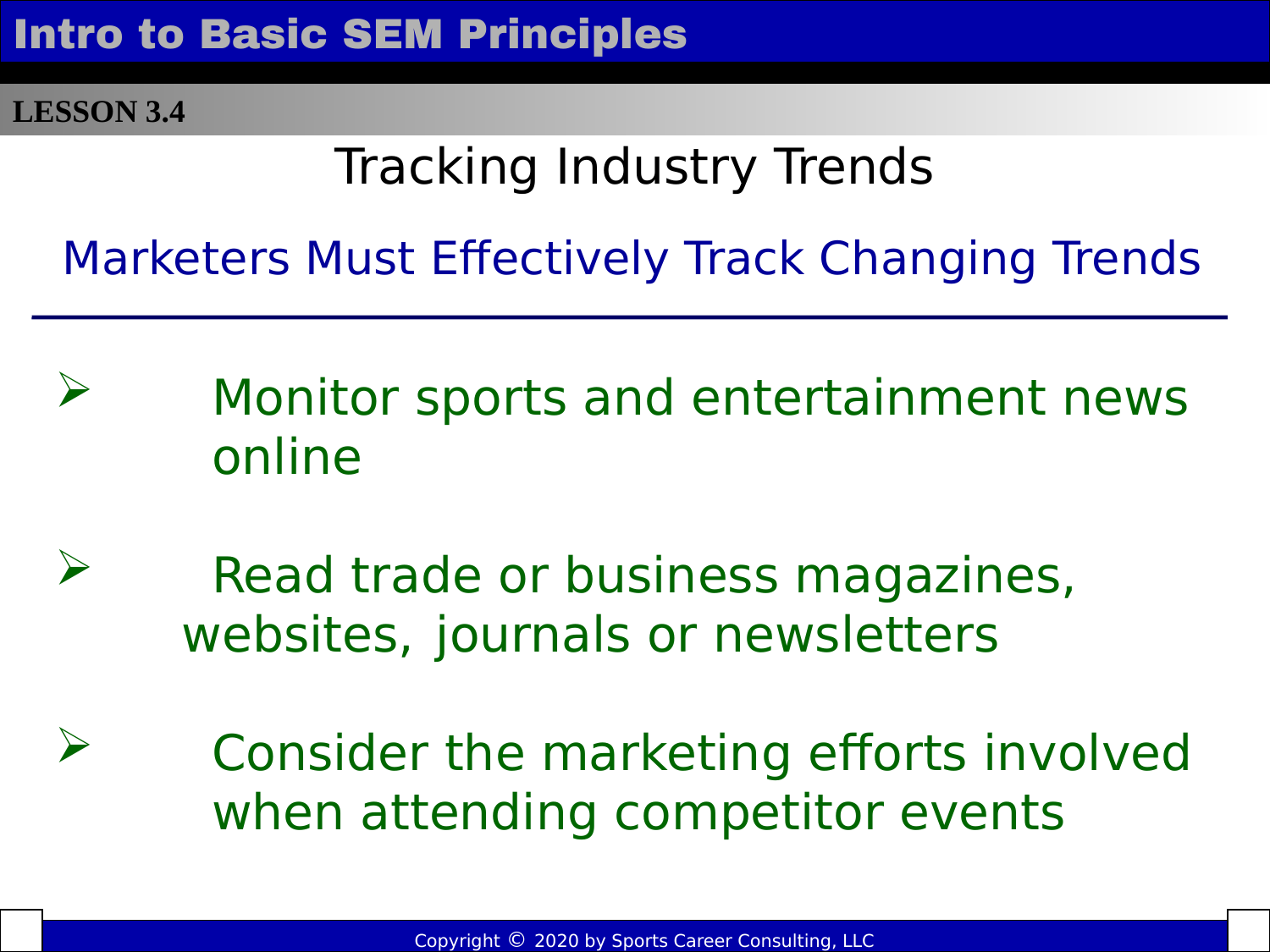

Intro to Basic SEM Principles
LESSON 3.4
Tracking Industry Trends
Marketers Must Effectively Track Changing Trends

  	Monitor sports and entertainment news 	online

  	Read trade or business magazines,
	websites, 	journals or newsletters

  	Consider the marketing efforts involved 	when attending competitor events
Copyright © 2020 by Sports Career Consulting, LLC